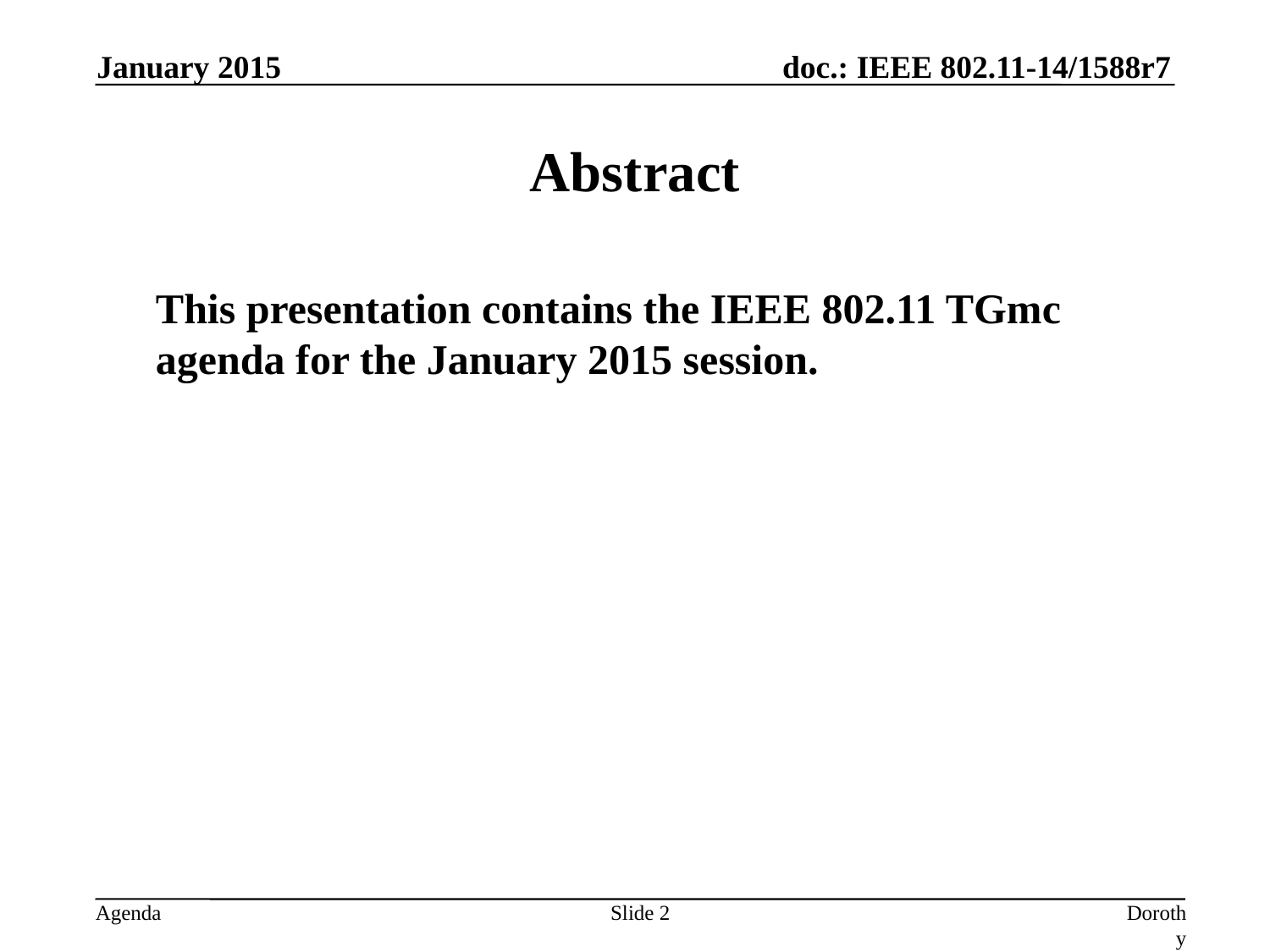

January 2015
# Abstract
	This presentation contains the IEEE 802.11 TGmc agenda for the January 2015 session.
Slide 2
Dorothy Stanley, Aruba Networks